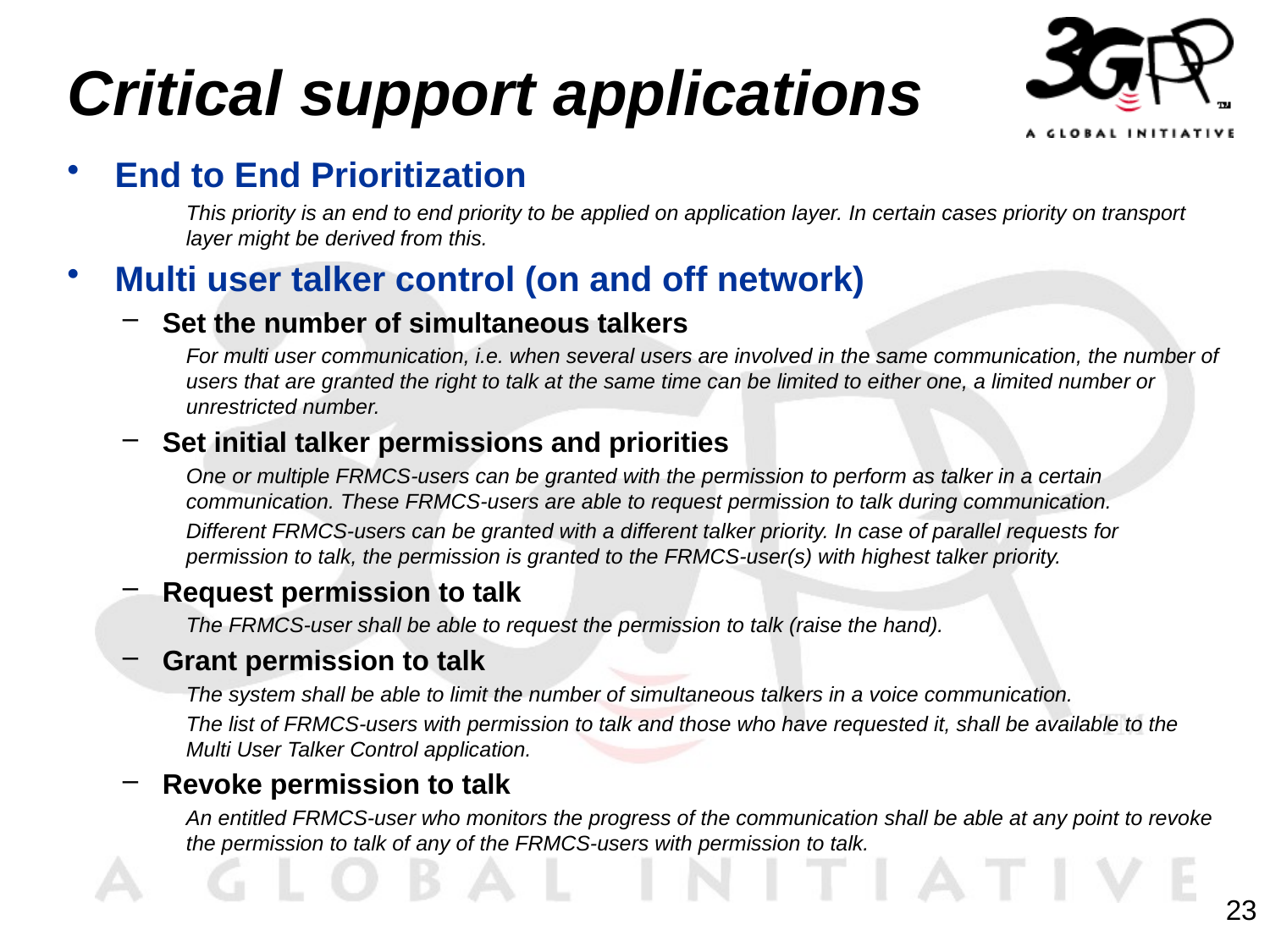

# Critical support applications
End to End Prioritization
This priority is an end to end priority to be applied on application layer. In certain cases priority on transport layer might be derived from this.
Multi user talker control (on and off network)
Set the number of simultaneous talkers
For multi user communication, i.e. when several users are involved in the same communication, the number of users that are granted the right to talk at the same time can be limited to either one, a limited number or unrestricted number.
Set initial talker permissions and priorities
One or multiple FRMCS-users can be granted with the permission to perform as talker in a certain communication. These FRMCS-users are able to request permission to talk during communication.
Different FRMCS-users can be granted with a different talker priority. In case of parallel requests for permission to talk, the permission is granted to the FRMCS-user(s) with highest talker priority.
Request permission to talk
The FRMCS-user shall be able to request the permission to talk (raise the hand).
Grant permission to talk
The system shall be able to limit the number of simultaneous talkers in a voice communication.
The list of FRMCS-users with permission to talk and those who have requested it, shall be available to the Multi User Talker Control application.
Revoke permission to talk
An entitled FRMCS-user who monitors the progress of the communication shall be able at any point to revoke the permission to talk of any of the FRMCS-users with permission to talk.

23